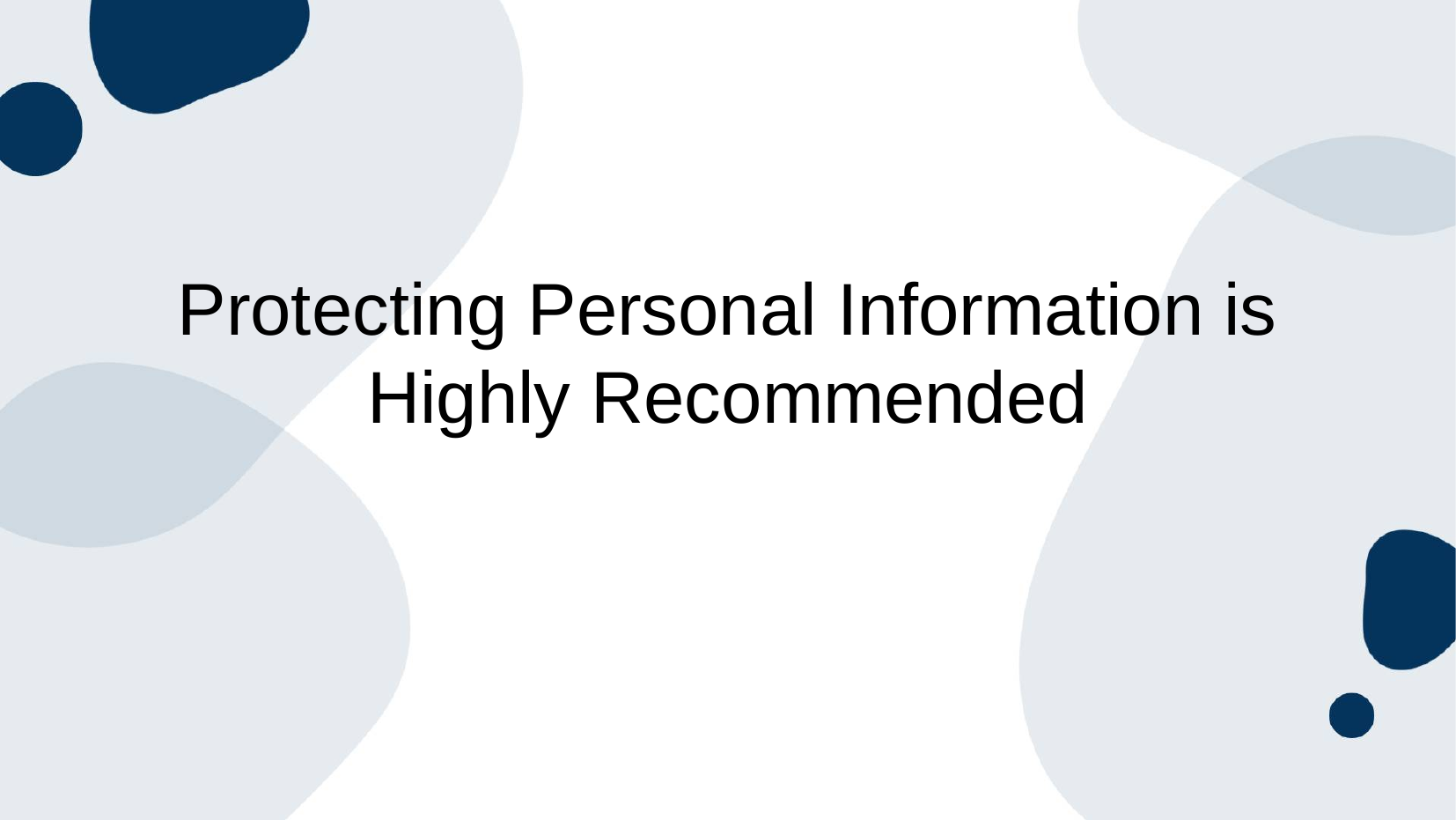

# Protecting Personal Information is Highly Recommended